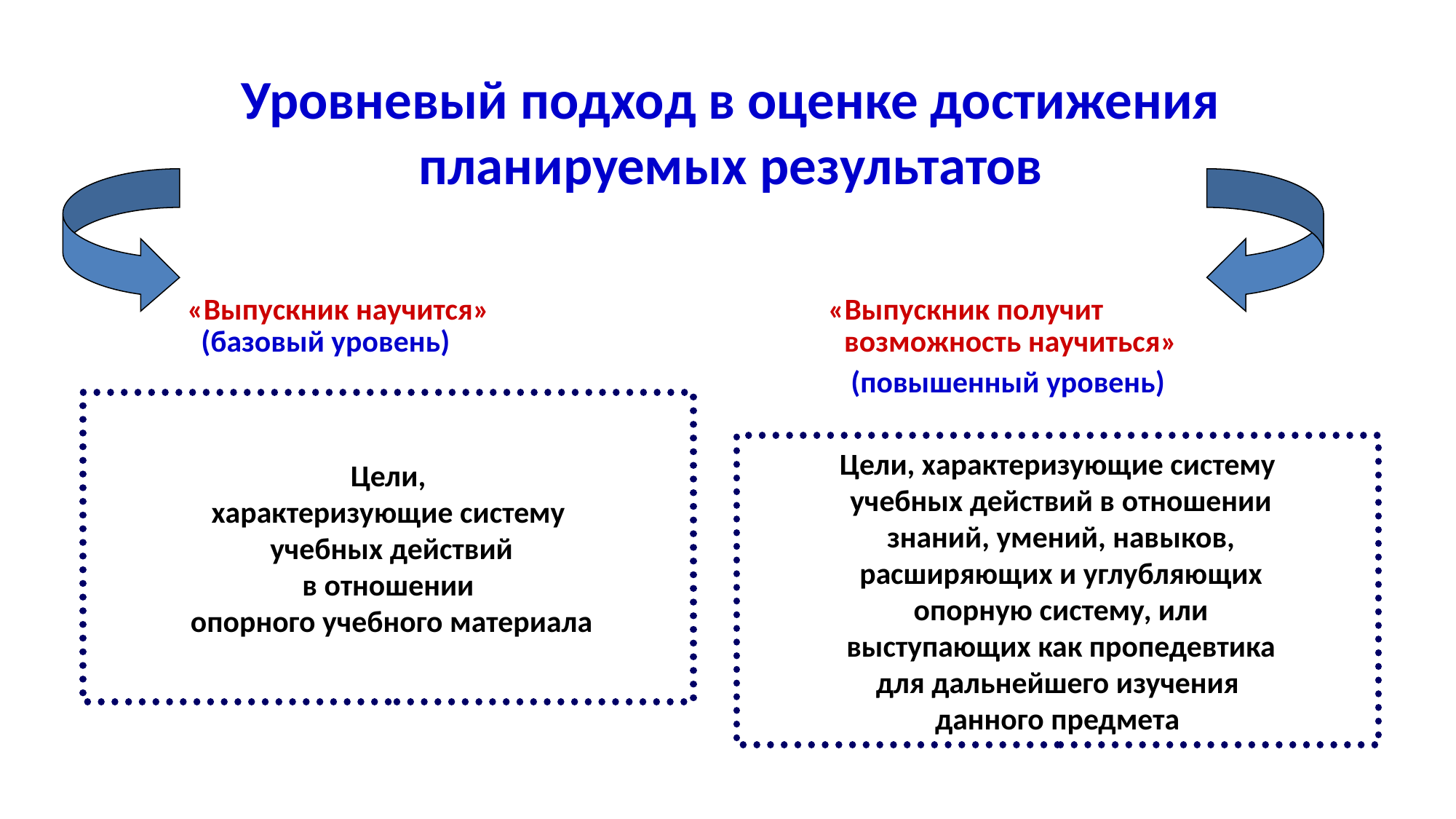

# Уровневый подход в оценке достижения планируемых результатов

              «Выпускник научится»                                                 «Выпускник получит
                (базовый уровень)                                                         возможность научиться»
                                                                                                              (повышенный уровень)
Цели,
характеризующие систему
 учебных действий
в отношении
 опорного учебного материала
Цели, характеризующие систему
 учебных действий в отношении
 знаний, умений, навыков,
 расширяющих и углубляющих
 опорную систему, или
 выступающих как пропедевтика
 для дальнейшего изучения
данного предмета